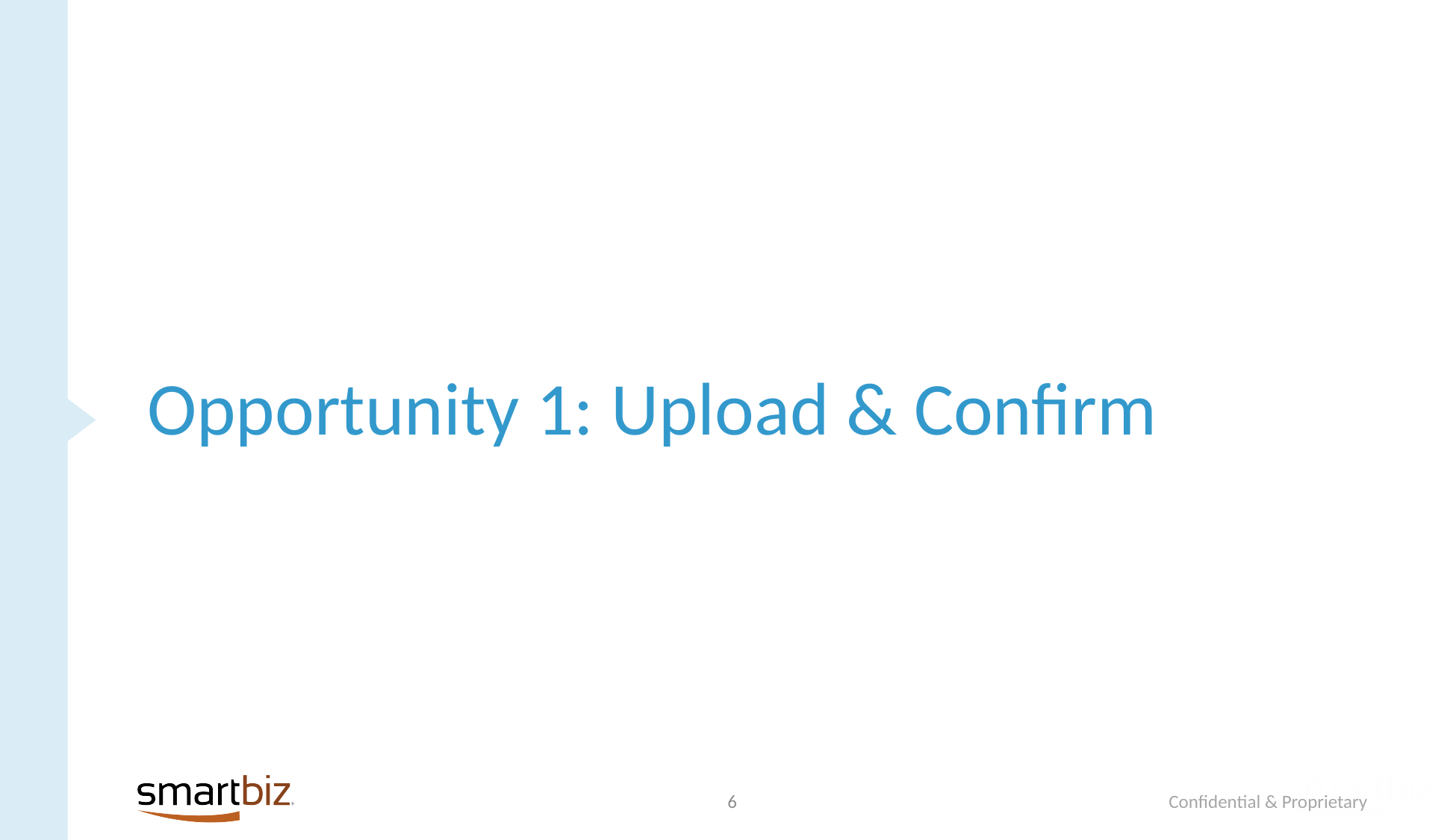

# Opportunity 1: Upload & Confirm
6
Confidential & Proprietary